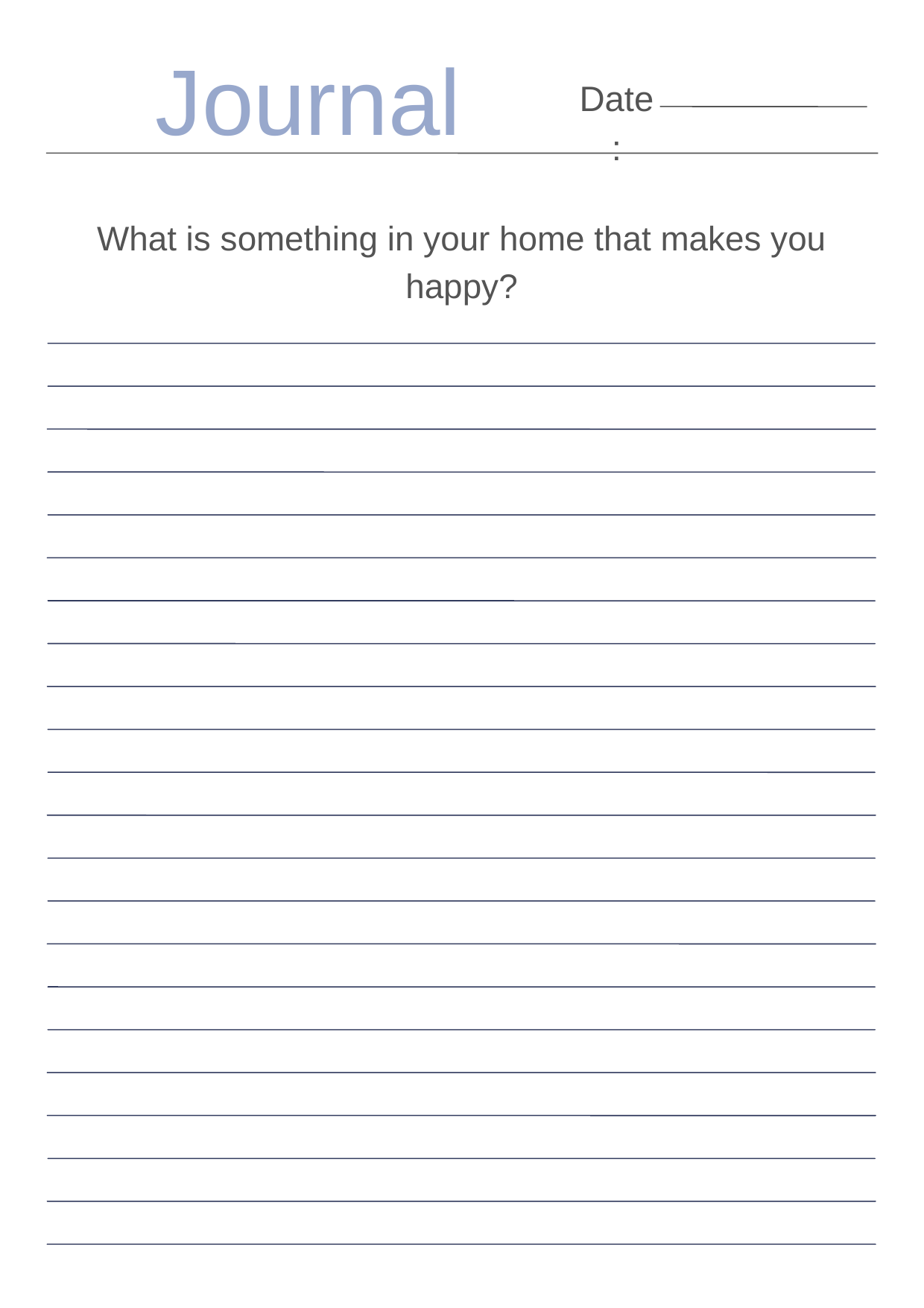

Journal
Date:

What is something in your home that makes you happy?